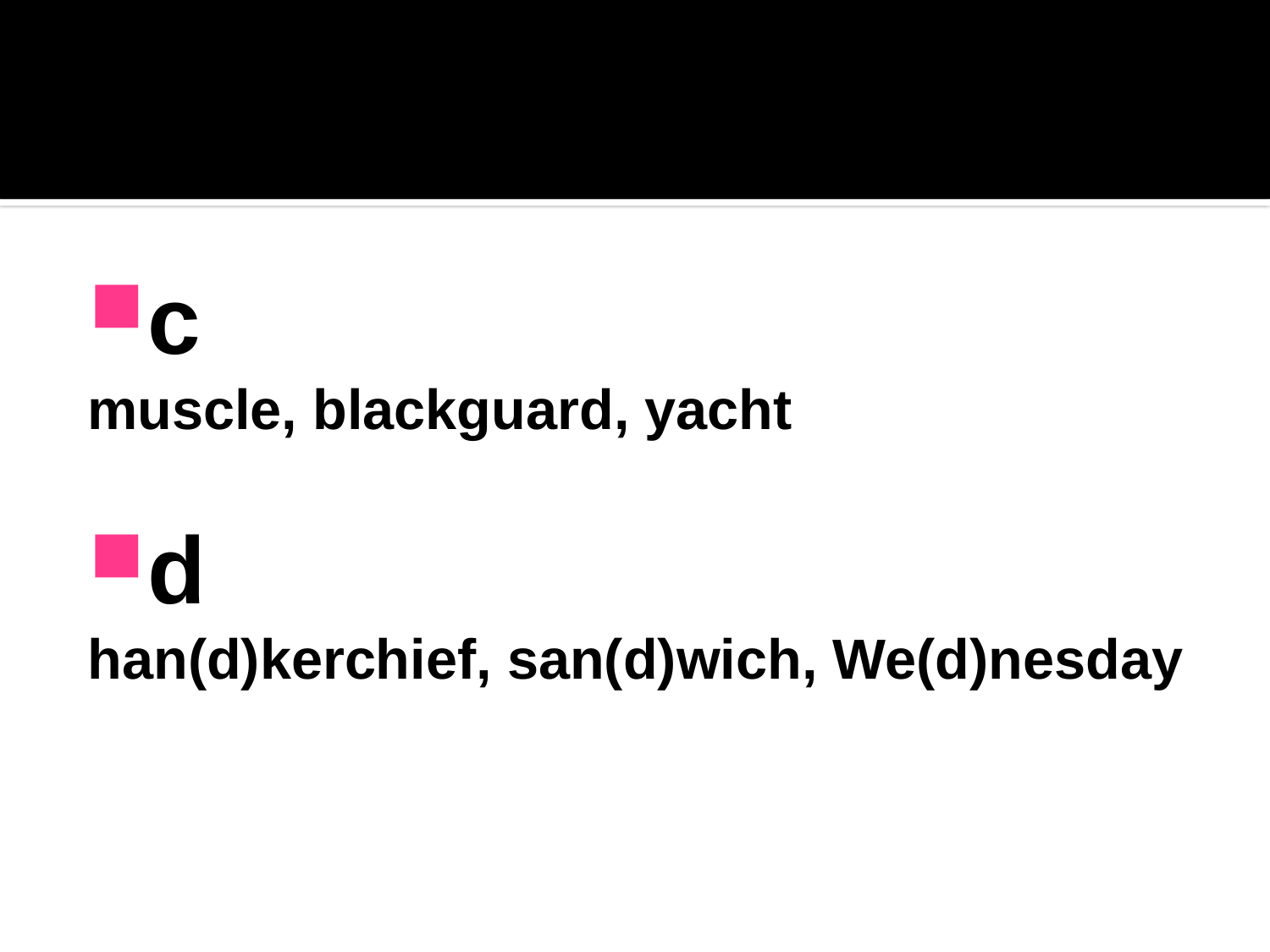

#
c
muscle, blackguard, yacht

d
han(d)kerchief, san(d)wich, We(d)nesday